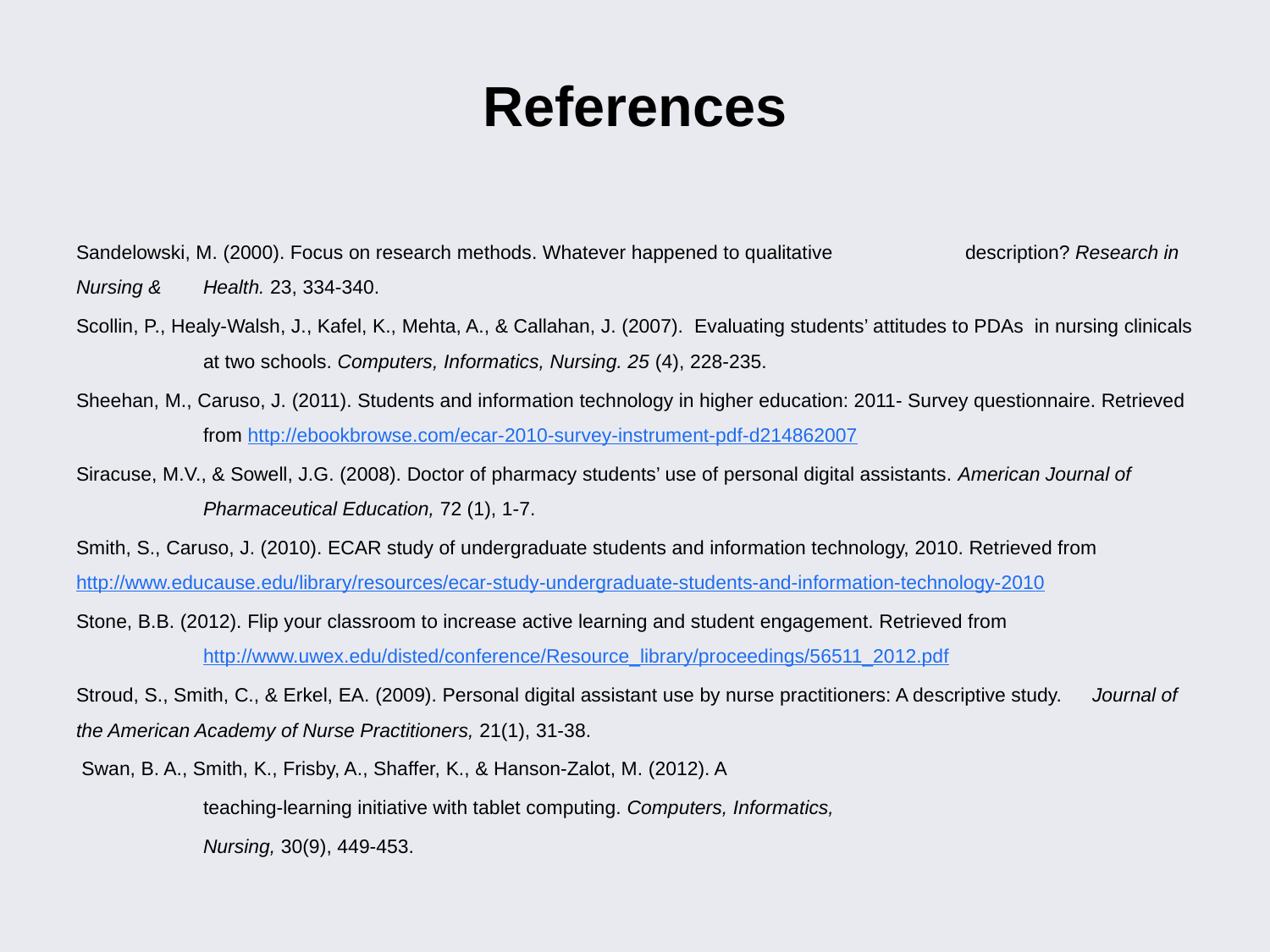

# References
Sandelowski, M. (2000). Focus on research methods. Whatever happened to qualitative 	description? Research in Nursing & 	Health. 23, 334-340.
Scollin, P., Healy-Walsh, J., Kafel, K., Mehta, A., & Callahan, J. (2007).  Evaluating students’ attitudes to PDAs  in nursing clinicals 	at two schools. Computers, Informatics, Nursing. 25 (4), 228-235.
Sheehan, M., Caruso, J. (2011). Students and information technology in higher education: 2011- Survey questionnaire. Retrieved 	from http://ebookbrowse.com/ecar-2010-survey-instrument-pdf-d214862007
Siracuse, M.V., & Sowell, J.G. (2008). Doctor of pharmacy students’ use of personal digital assistants. American Journal of 	Pharmaceutical Education, 72 (1), 1-7.
Smith, S., Caruso, J. (2010). ECAR study of undergraduate students and information technology, 2010. Retrieved from http://www.educause.edu/library/resources/ecar-study-undergraduate-students-and-information-technology-2010
Stone, B.B. (2012). Flip your classroom to increase active learning and student engagement. Retrieved from  		http://www.uwex.edu/disted/conference/Resource_library/proceedings/56511_2012.pdf
Stroud, S., Smith, C., & Erkel, EA. (2009). Personal digital assistant use by nurse practitioners: A descriptive study. 	Journal of the American Academy of Nurse Practitioners, 21(1), 31-38.
 Swan, B. A., Smith, K., Frisby, A., Shaffer, K., & Hanson-Zalot, M. (2012). A
	teaching-learning initiative with tablet computing. Computers, Informatics,
	Nursing, 30(9), 449-453.